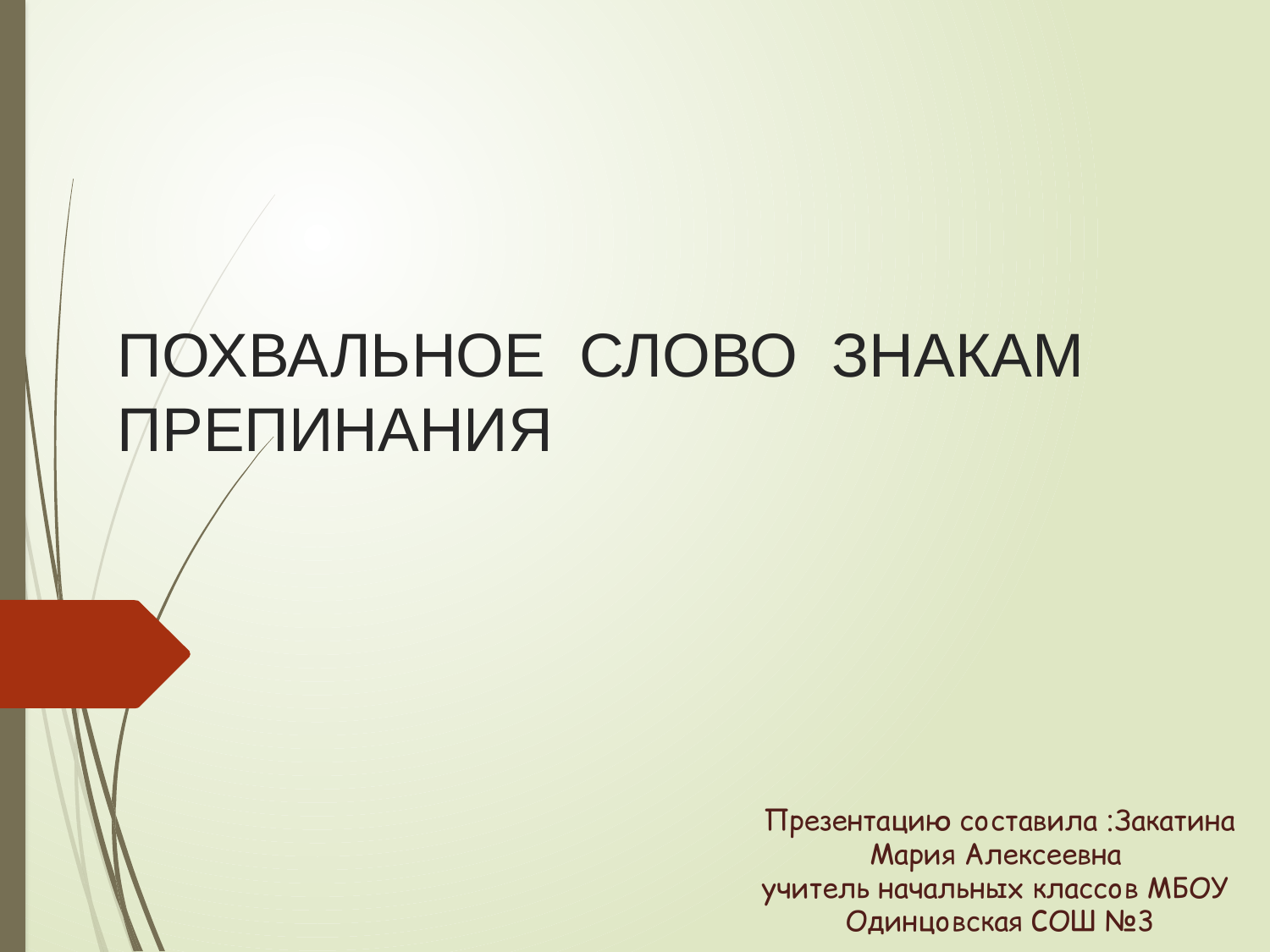

# ПОХВАЛЬНОЕ  СЛОВО  ЗНАКАМ ПРЕПИНАНИЯ
Презентацию составила :Закатина Мария Алексеевна
учитель начальных классов МБОУ  Одинцовская СОШ №3